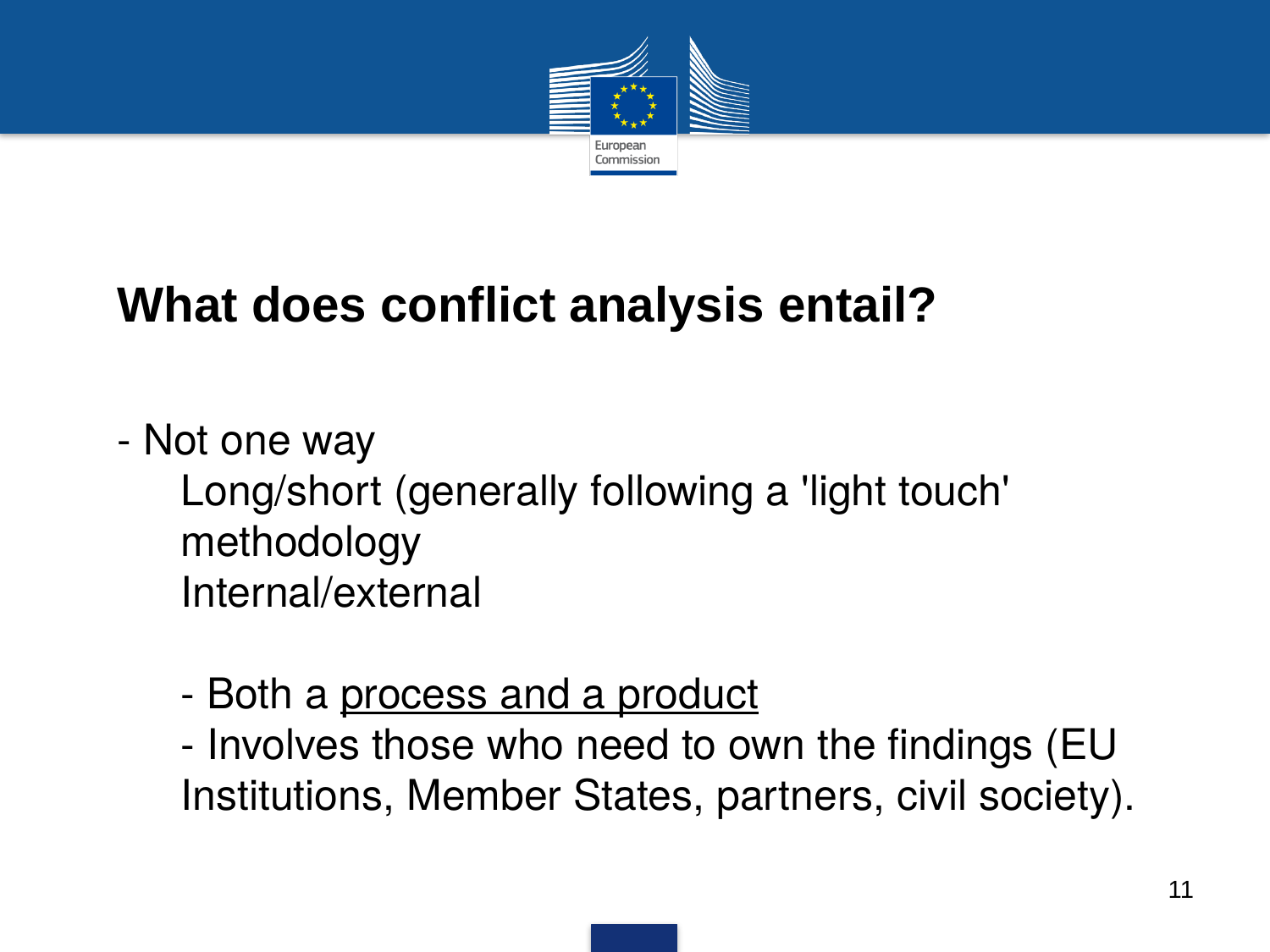

What does conflict analysis entail?
- Not one way
Long/short (generally following a 'light touch' methodology
Internal/external

- Both a process and a product
- Involves those who need to own the findings (EU Institutions, Member States, partners, civil society).
11